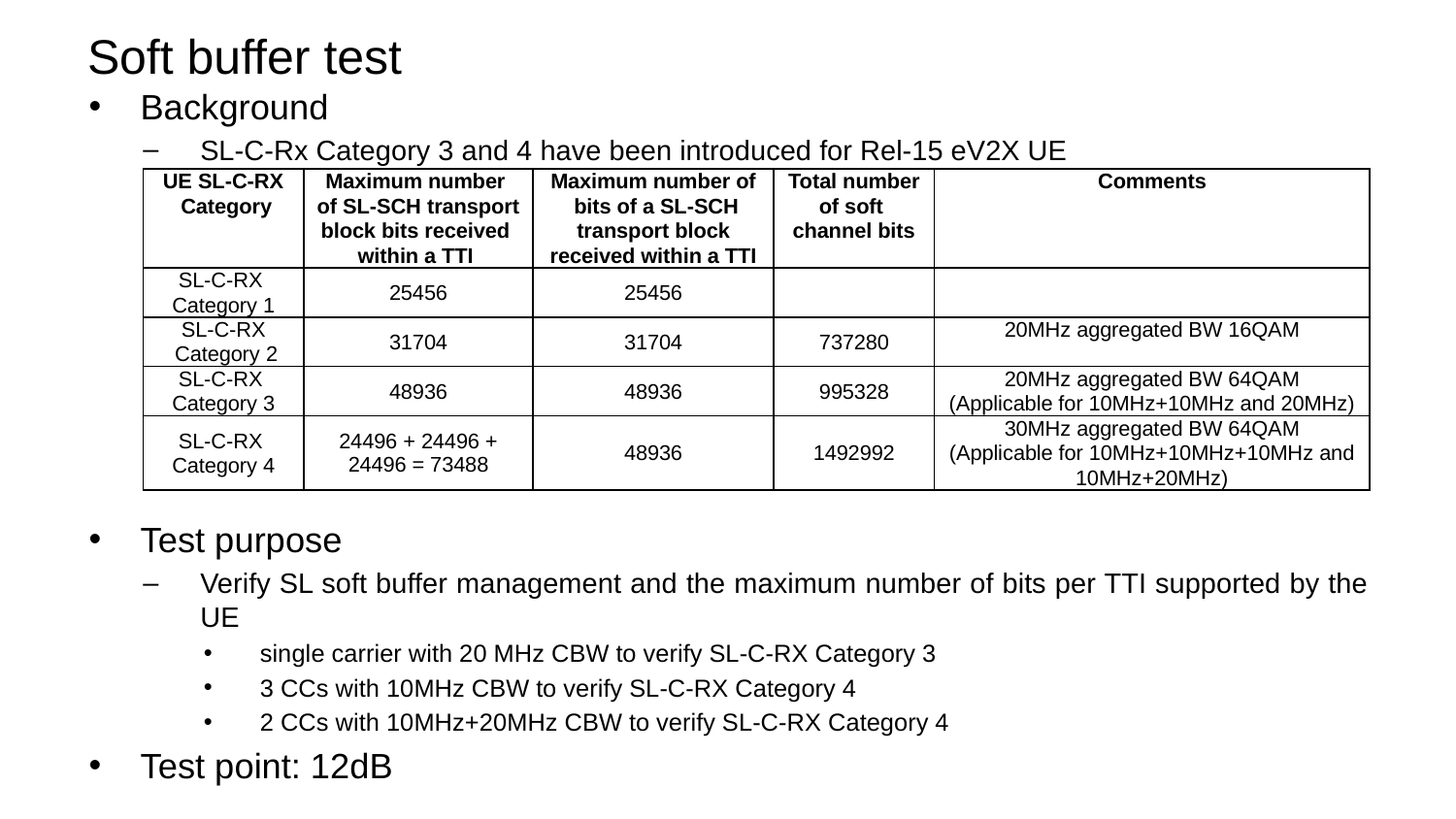

# Soft buffer test
Background
SL-C-Rx Category 3 and 4 have been introduced for Rel-15 eV2X UE

Test purpose
Verify SL soft buffer management and the maximum number of bits per TTI supported by the UE
single carrier with 20 MHz CBW to verify SL-C-RX Category 3
3 CCs with 10MHz CBW to verify SL-C-RX Category 4
2 CCs with 10MHz+20MHz CBW to verify SL-C-RX Category 4
Test point: 12dB
| UE SL-C-RX Category | Maximum number of SL-SCH transport block bits received within a TTI | Maximum number of bits of a SL-SCH transport block received within a TTI | Total number of soft channel bits | Comments |
| --- | --- | --- | --- | --- |
| SL-C-RX Category 1 | 25456 | 25456 |  |  |
| SL-C-RX Category 2 | 31704 | 31704 | 737280 | 20MHz aggregated BW 16QAM |
| SL-C-RX Category 3 | 48936 | 48936 | 995328 | 20MHz aggregated BW 64QAM (Applicable for 10MHz+10MHz and 20MHz) |
| SL-C-RX Category 4 | 24496 + 24496 + 24496 = 73488 | 48936 | 1492992 | 30MHz aggregated BW 64QAM (Applicable for 10MHz+10MHz+10MHz and 10MHz+20MHz) |